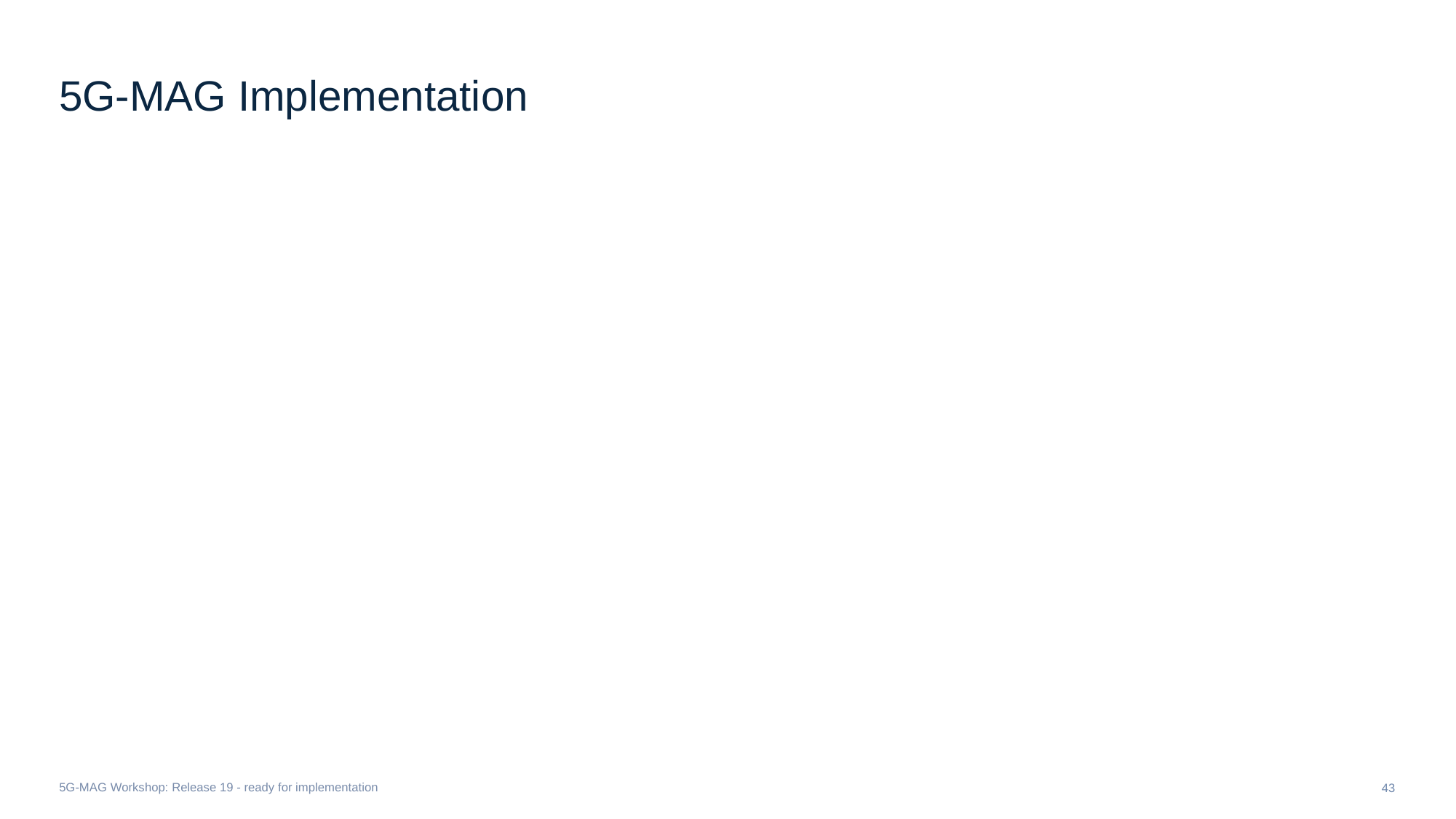

# 5G-MAG Implementation

5G-MAG Workshop: Release 19 - ready for implementation